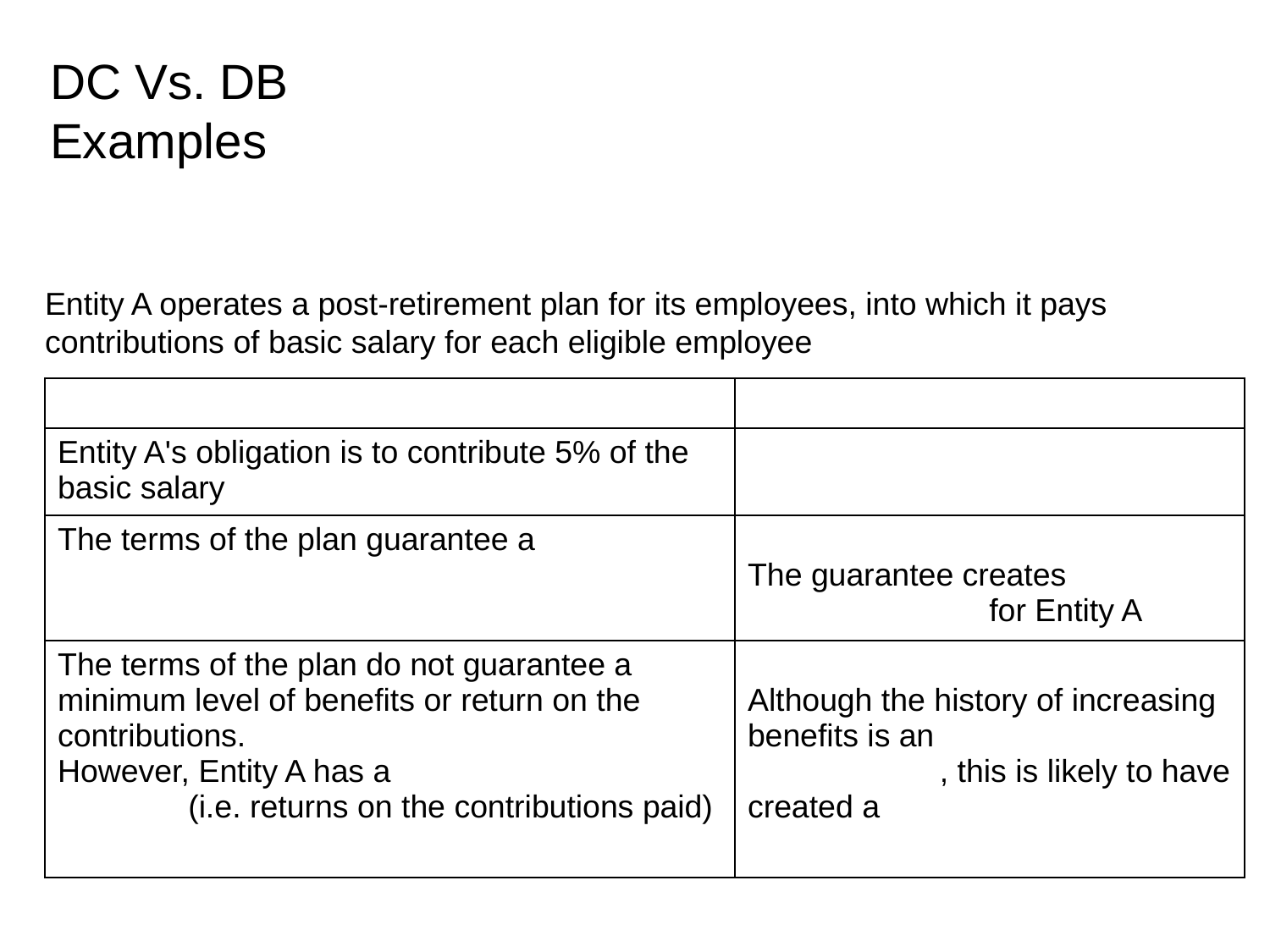

# DC Vs. DB Examples
Entity A operates a post-retirement plan for its employees, into which it pays contributions of basic salary for each eligible employee

| Scenario | Classification |
| --- | --- |
| Entity A's obligation is to contribute 5% of the basic salary | Defined contribution plan |
| The terms of the plan guarantee a minimum level of return on the contributions | Defined benefit plan. The guarantee creates investment risk for Entity A |
| The terms of the plan do not guarantee a minimum level of benefits or return on the contributions. However, Entity A has a history of increasing benefits (i.e. returns on the contributions paid) to keep pace with inflation | Probably a defined benefit plan. Although the history of increasing benefits is an informal arrangement, this is likely to have created a constructive obligation |